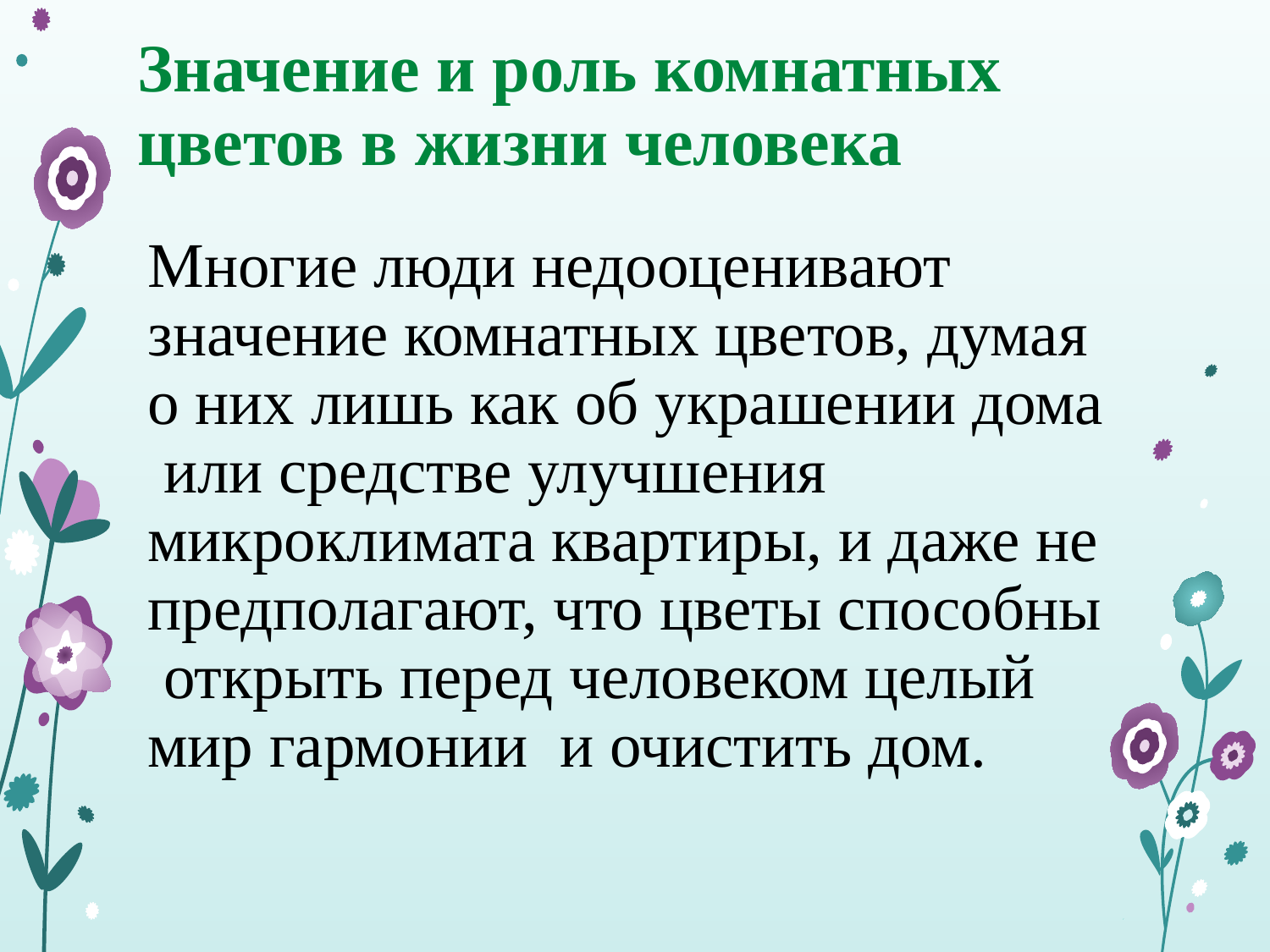

# Значение и роль комнатных цветов в жизни человека
Многие люди недооценивают значение комнатных цветов, думая о них лишь как об украшении дома  или средстве улучшения микроклимата квартиры, и даже не предполагают, что цветы способны  открыть перед человеком целый мир гармонии  и очистить дом.